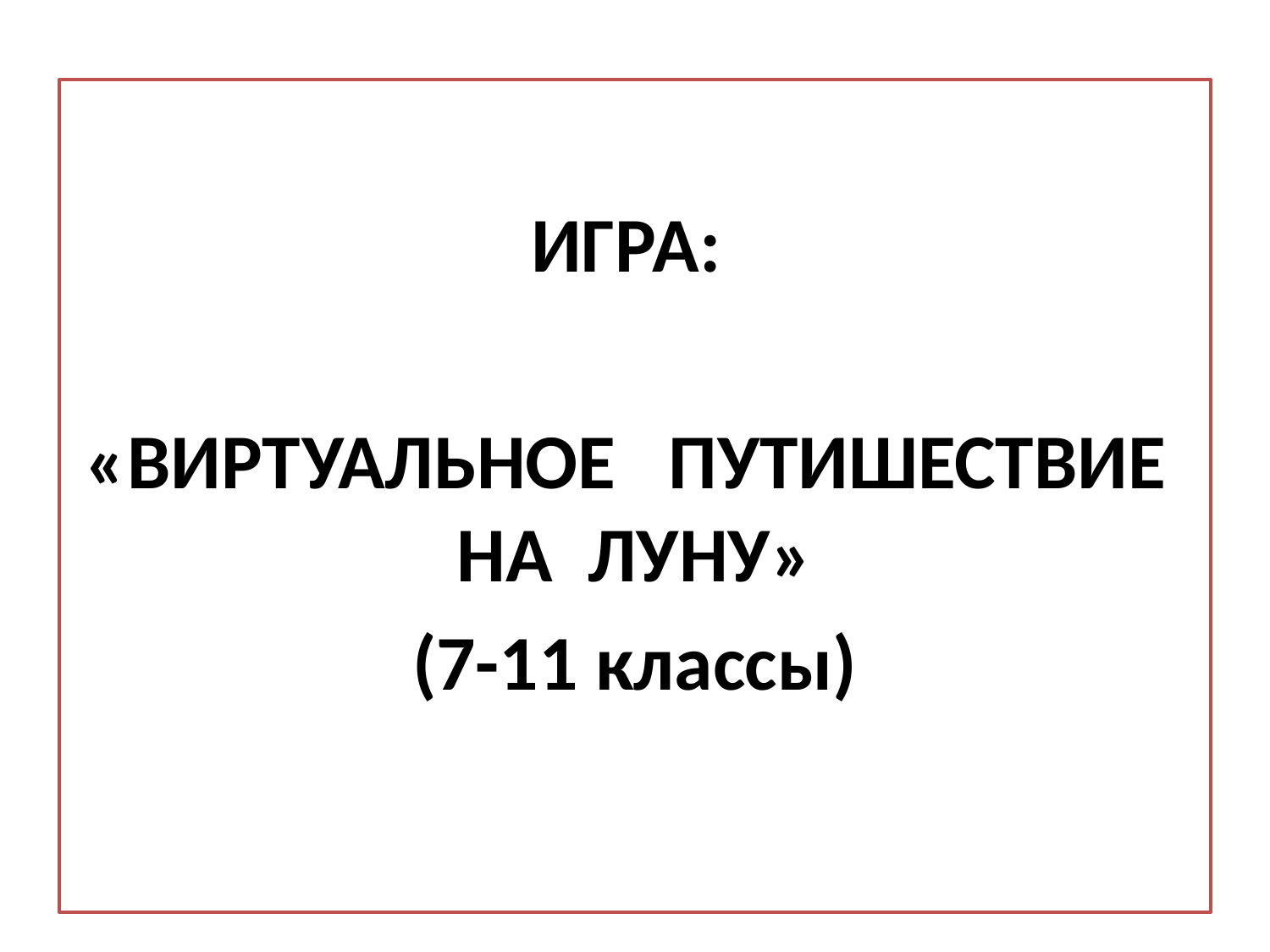

#

ИГРА:

«ВИРТУАЛЬНОЕ   ПУТИШЕСТВИЕ  НА  ЛУНУ»
(7-11 классы)